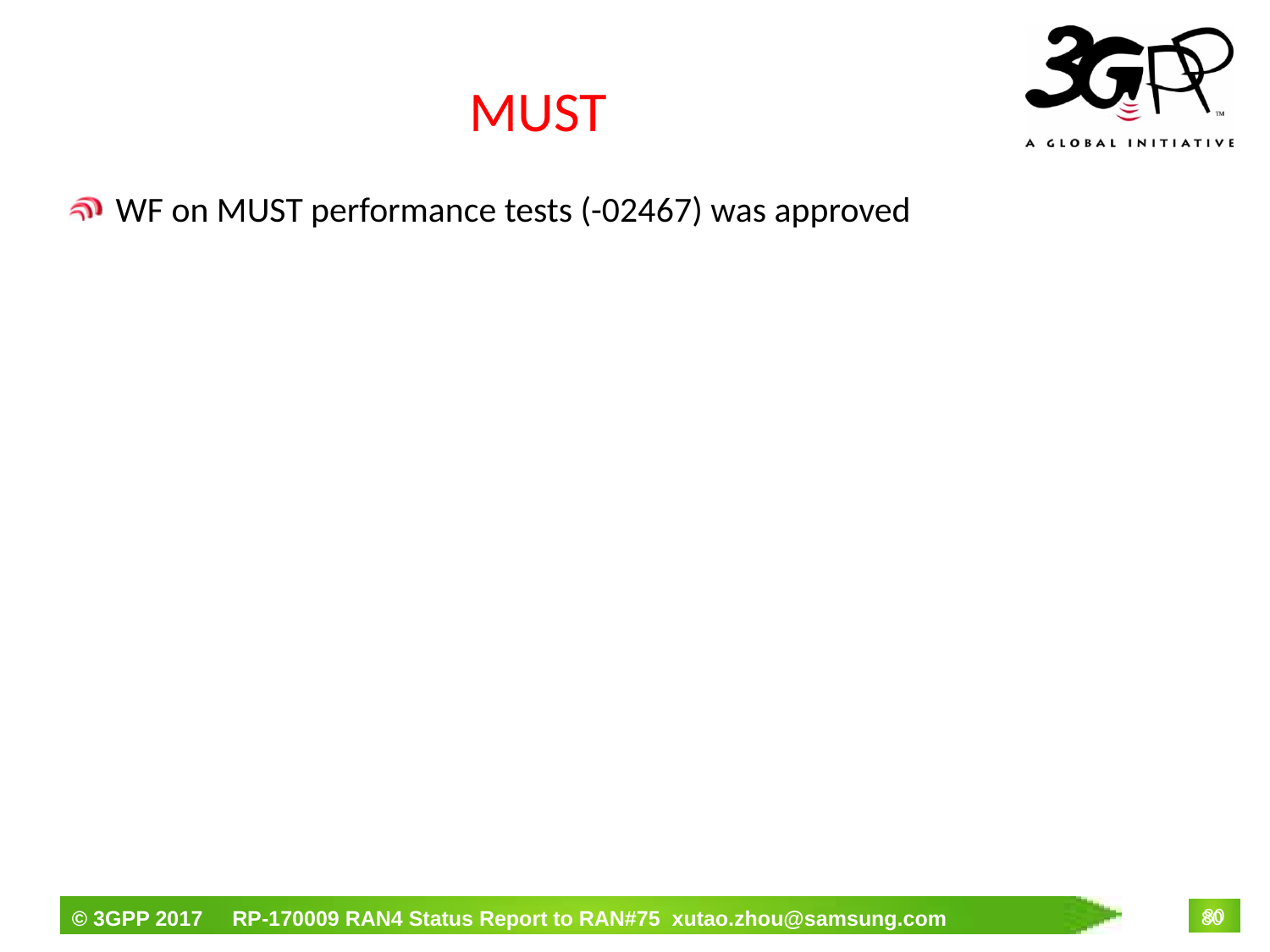

# MUST
WF on MUST performance tests (-02467) was approved

80